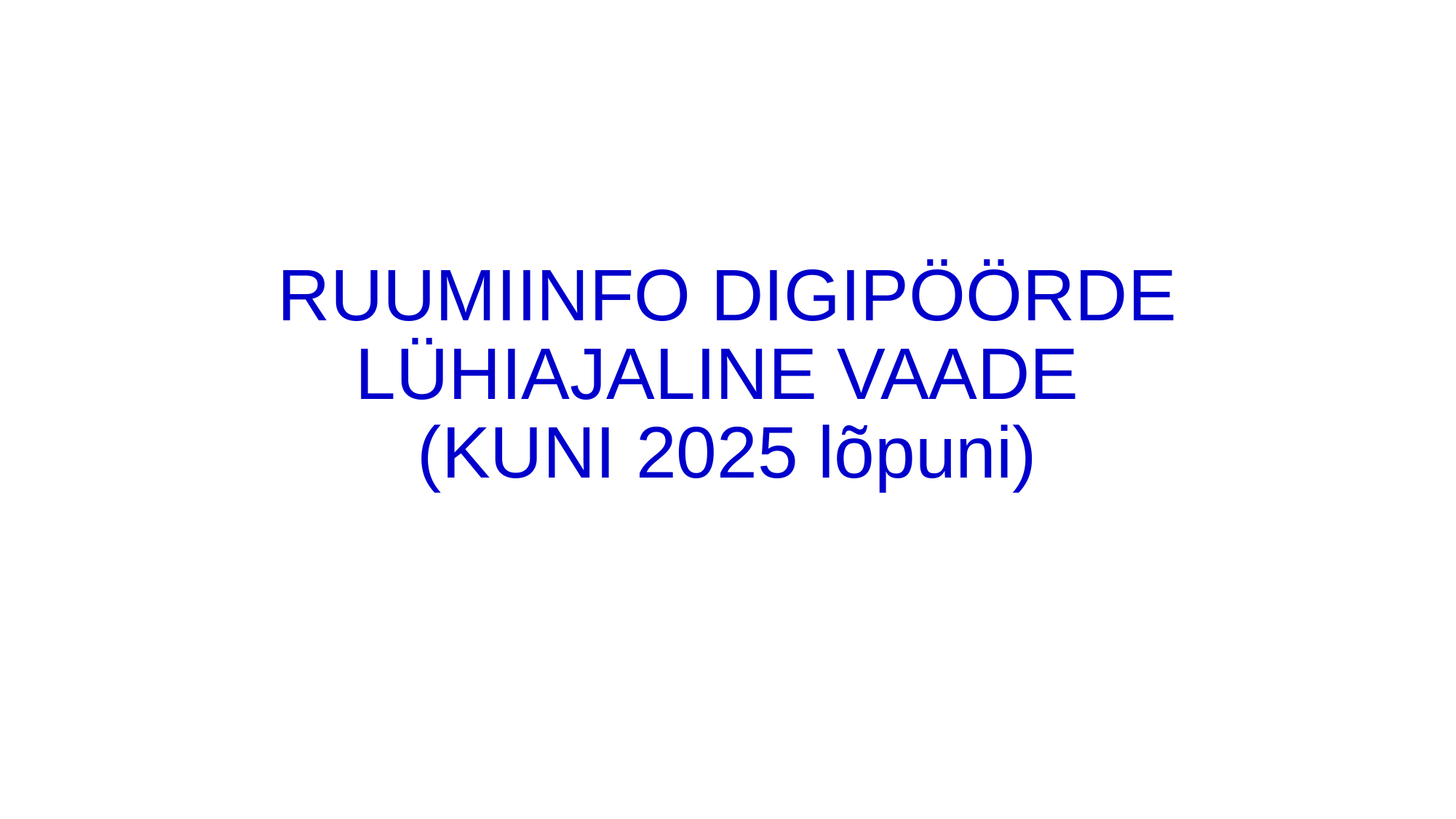

# RUUMIINFO DIGIPÖÖRDE LÜHIAJALINE VAADE (KUNI 2025 lõpuni)